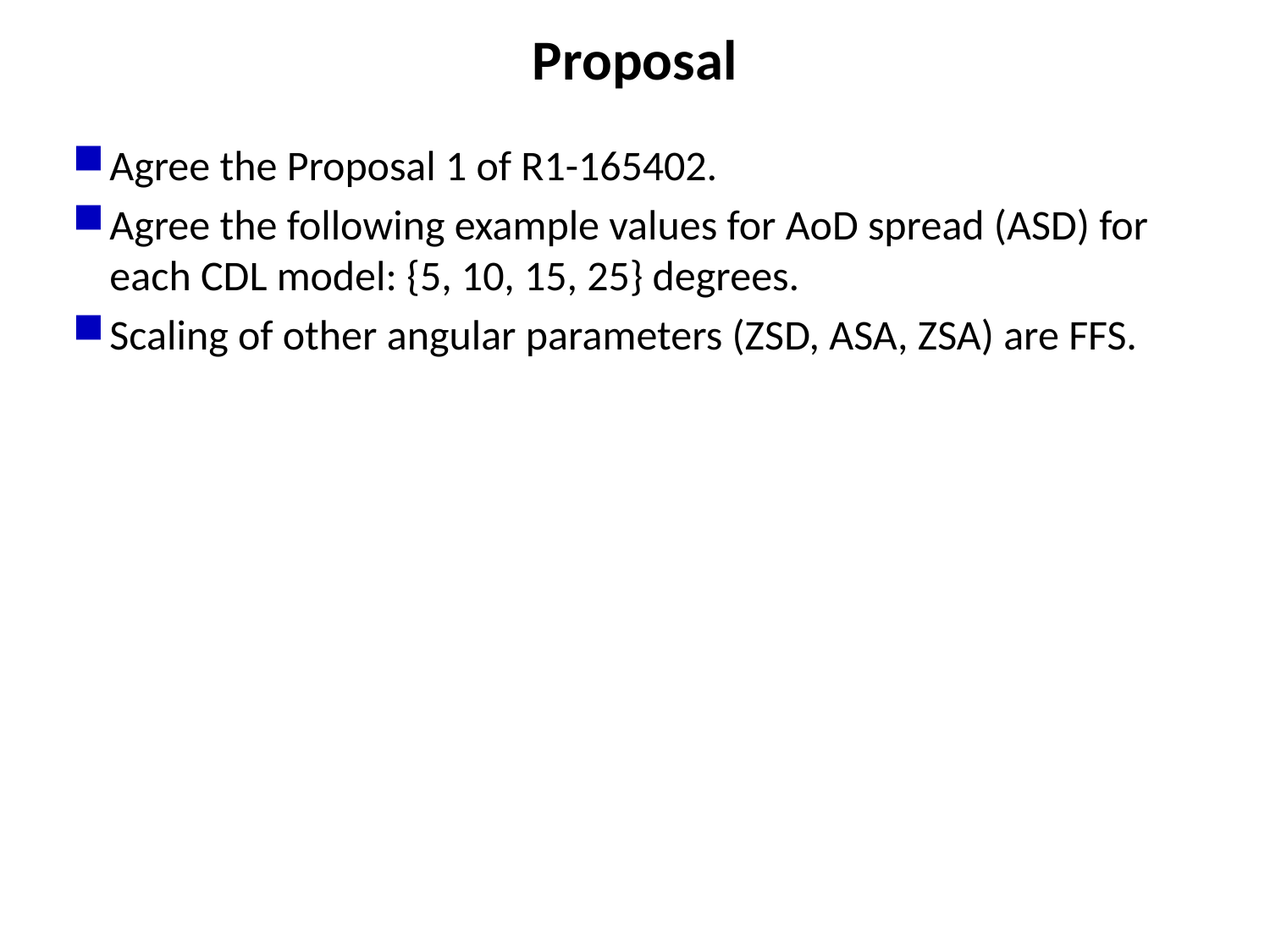

# Proposal
Agree the Proposal 1 of R1-165402.
Agree the following example values for AoD spread (ASD) for each CDL model: {5, 10, 15, 25} degrees.
Scaling of other angular parameters (ZSD, ASA, ZSA) are FFS.